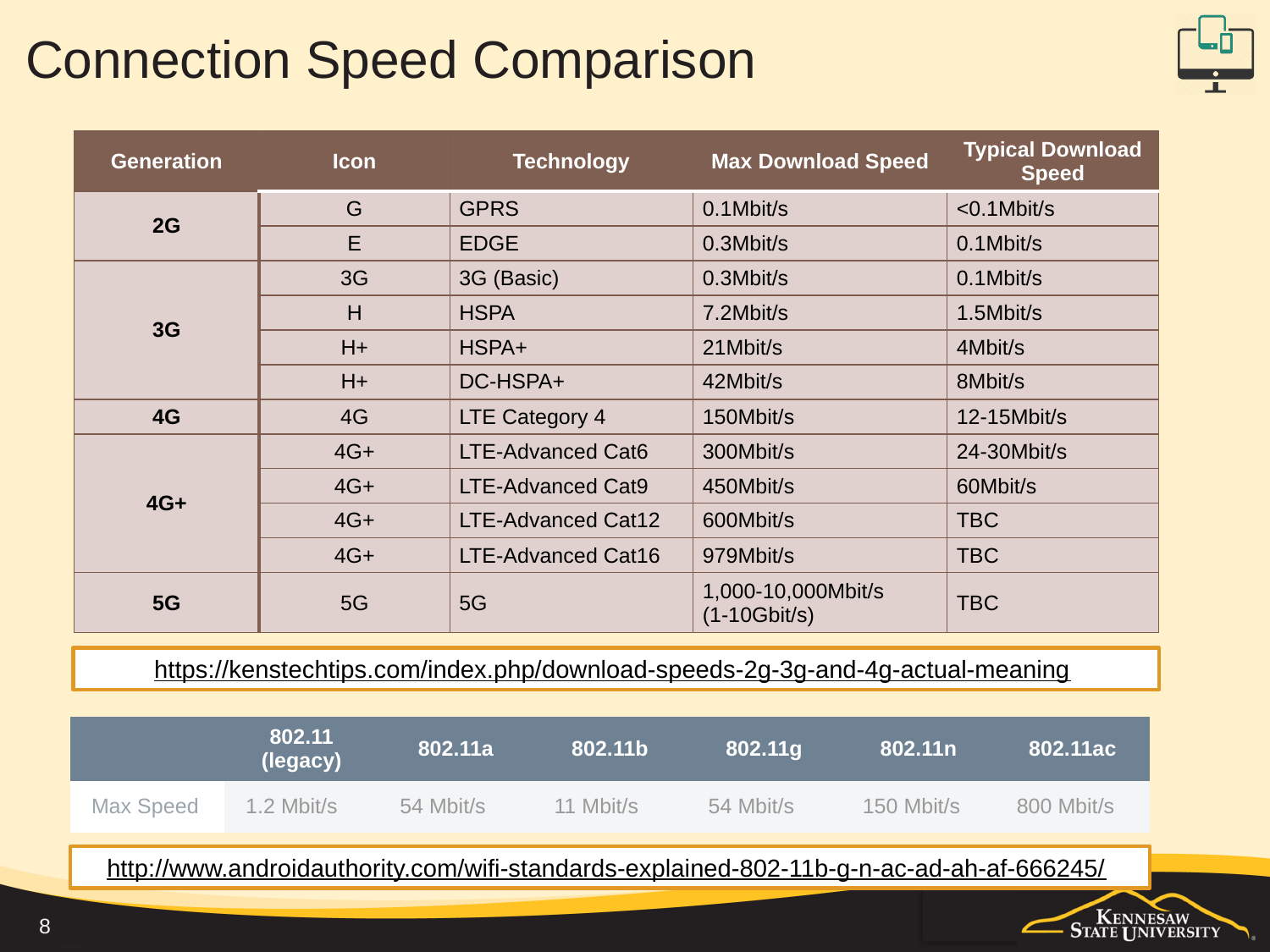

# Connection Speed Comparison
| Generation | Icon | Technology | Max Download Speed | Typical Download Speed |
| --- | --- | --- | --- | --- |
| 2G | G | GPRS | 0.1Mbit/s | <0.1Mbit/s |
|  | E | EDGE | 0.3Mbit/s | 0.1Mbit/s |
| 3G | 3G | 3G (Basic) | 0.3Mbit/s | 0.1Mbit/s |
|  | H | HSPA | 7.2Mbit/s | 1.5Mbit/s |
|  | H+ | HSPA+ | 21Mbit/s | 4Mbit/s |
|  | H+ | DC-HSPA+ | 42Mbit/s | 8Mbit/s |
| 4G | 4G | LTE Category 4 | 150Mbit/s | 12-15Mbit/s |
| 4G+ | 4G+ | LTE-Advanced Cat6 | 300Mbit/s | 24-30Mbit/s |
|  | 4G+ | LTE-Advanced Cat9 | 450Mbit/s | 60Mbit/s |
|  | 4G+ | LTE-Advanced Cat12 | 600Mbit/s | TBC |
|  | 4G+ | LTE-Advanced Cat16 | 979Mbit/s | TBC |
| 5G | 5G | 5G | 1,000-10,000Mbit/s (1-10Gbit/s) | TBC |
https://kenstechtips.com/index.php/download-speeds-2g-3g-and-4g-actual-meaning
|  | 802.11 (legacy) | 802.11a | 802.11b | 802.11g | 802.11n | 802.11ac |
| --- | --- | --- | --- | --- | --- | --- |
| Max Speed | 1.2 Mbit/s | 54 Mbit/s | 11 Mbit/s | 54 Mbit/s | 150 Mbit/s | 800 Mbit/s |
http://www.androidauthority.com/wifi-standards-explained-802-11b-g-n-ac-ad-ah-af-666245/
8